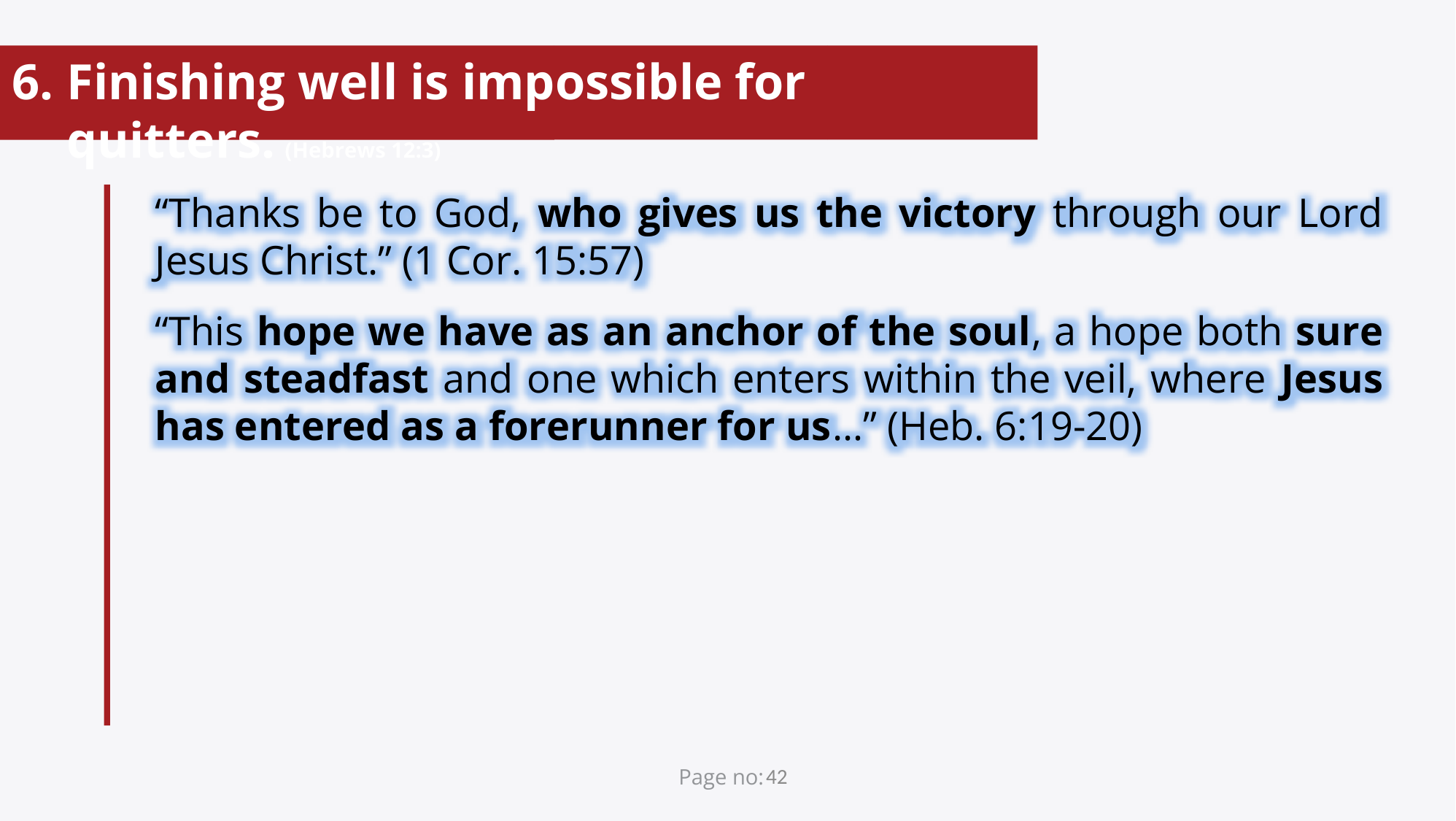

Finishing well is impossible for quitters. (Hebrews 12:3)

“Thanks be to God, who gives us the victory through our Lord Jesus Christ.” (1 Cor. 15:57)
“This hope we have as an anchor of the soul, a hope both sure and steadfast and one which enters within the veil, where Jesus has entered as a forerunner for us…” (Heb. 6:19-20)